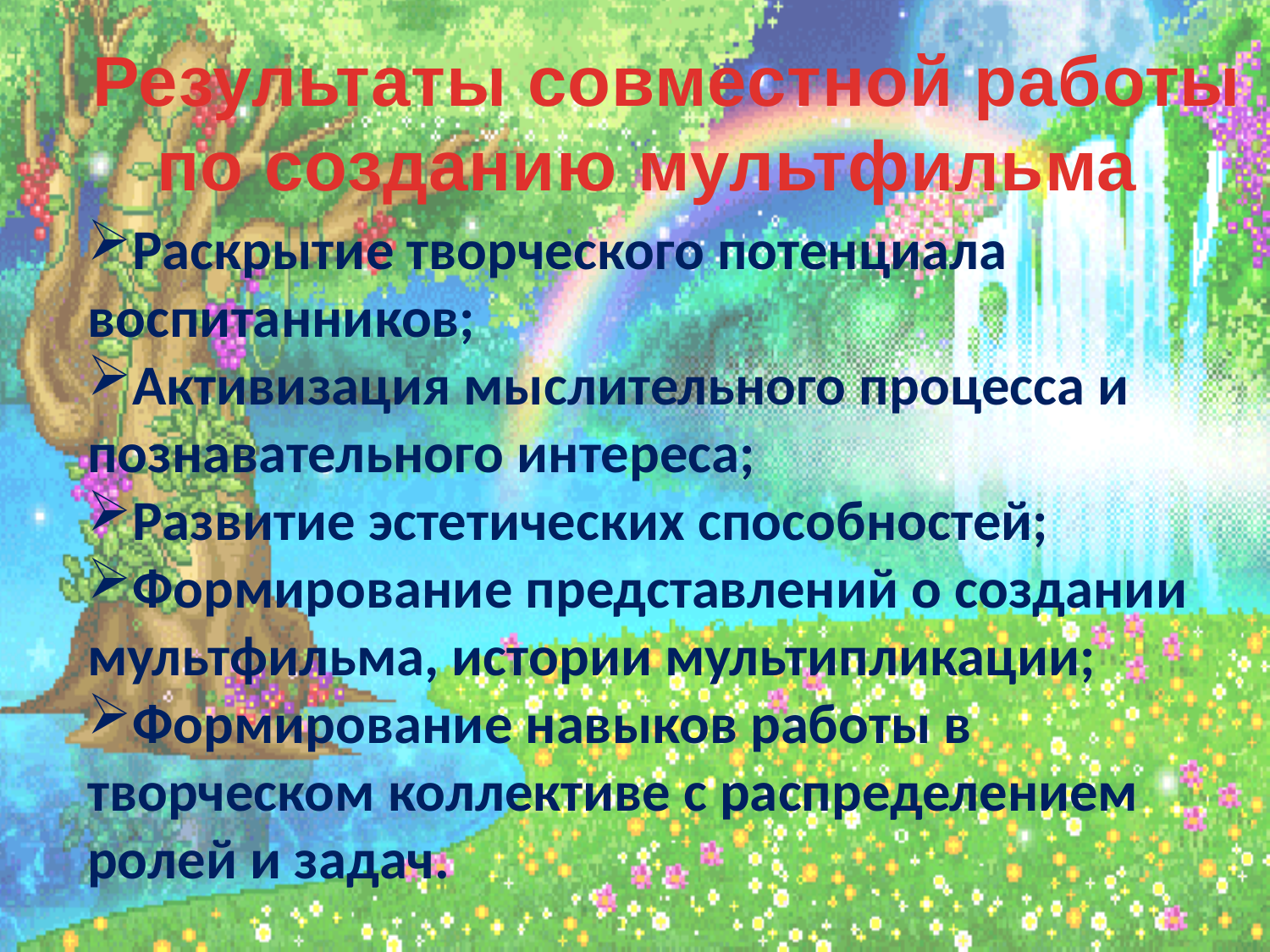

Результаты совместной работы по созданию мультфильма

Раскрытие творческого потенциала воспитанников;
Активизация мыслительного процесса и познавательного интереса;
Развитие эстетических способностей;
Формирование представлений о создании мультфильма, истории мультипликации;
Формирование навыков работы в творческом коллективе с распределением ролей и задач.